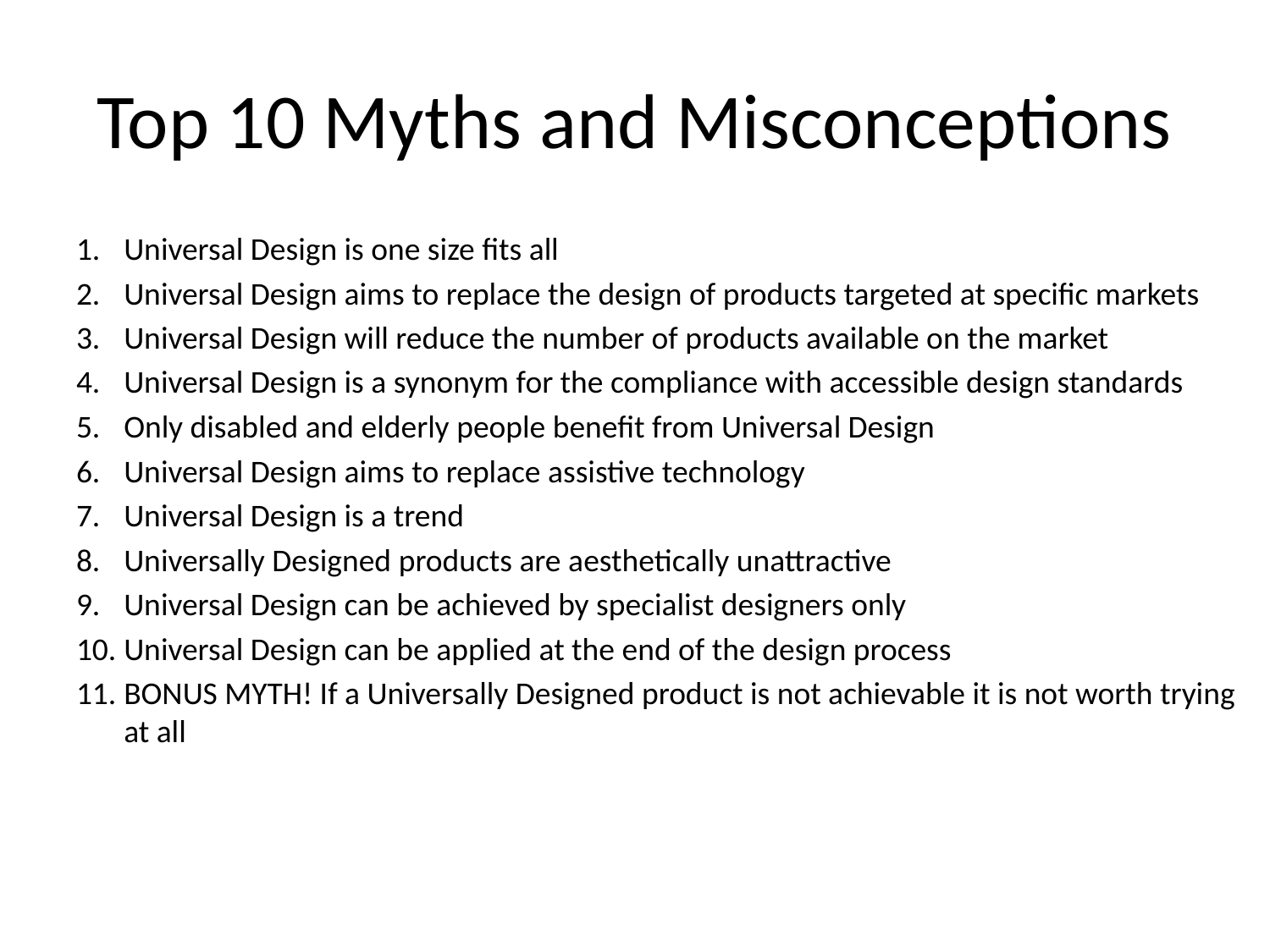

# Top 10 Myths and Misconceptions
Universal Design is one size fits all
Universal Design aims to replace the design of products targeted at specific markets
Universal Design will reduce the number of products available on the market
Universal Design is a synonym for the compliance with accessible design standards
Only disabled and elderly people benefit from Universal Design
Universal Design aims to replace assistive technology
Universal Design is a trend
Universally Designed products are aesthetically unattractive
Universal Design can be achieved by specialist designers only
Universal Design can be applied at the end of the design process
BONUS MYTH! If a Universally Designed product is not achievable it is not worth trying at all